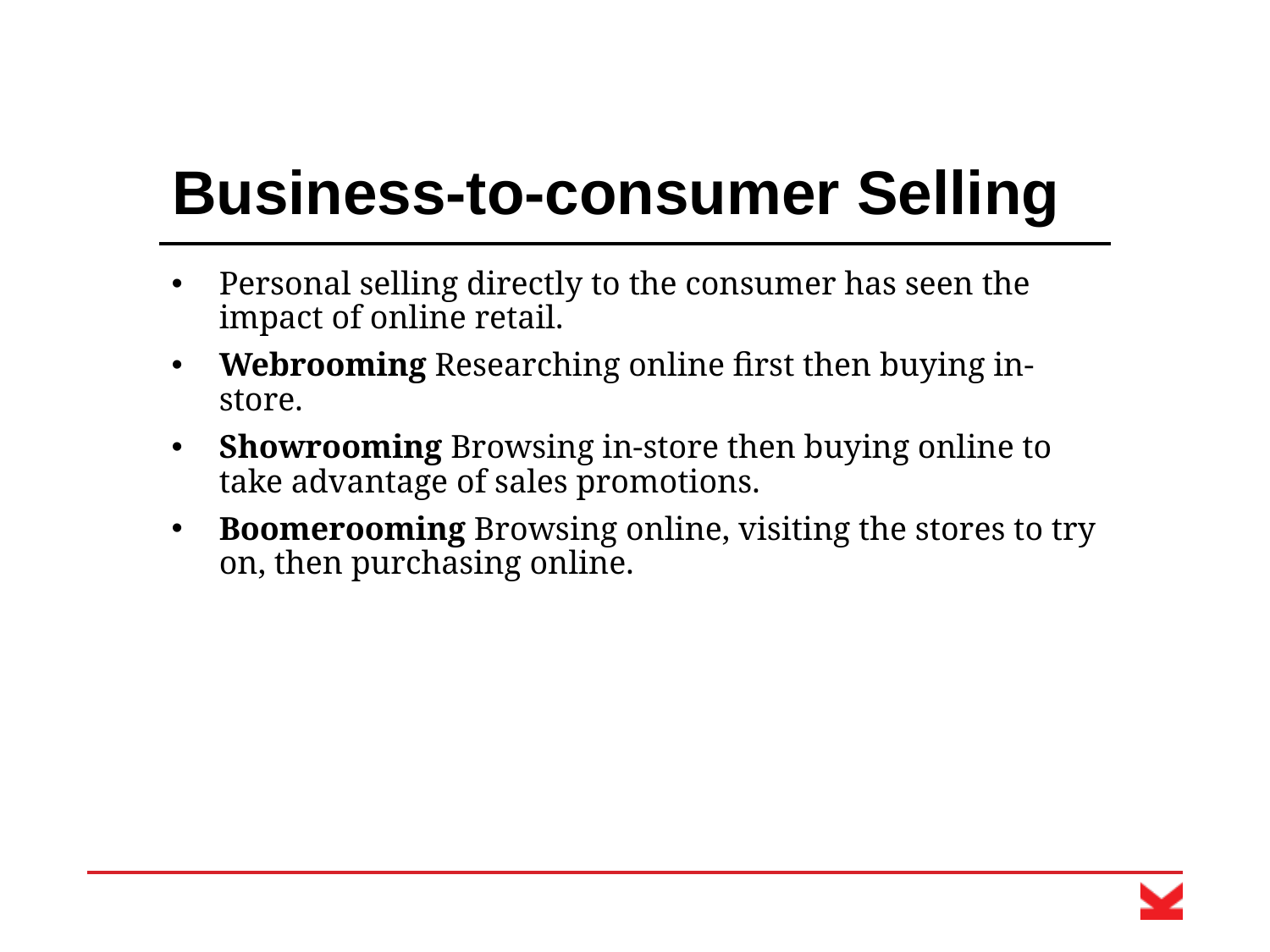

# Business-to-consumer Selling
Personal selling directly to the consumer has seen the impact of online retail.
Webrooming Researching online first then buying in-store.
Showrooming Browsing in-store then buying online to take advantage of sales promotions.
Boomerooming Browsing online, visiting the stores to try on, then purchasing online.